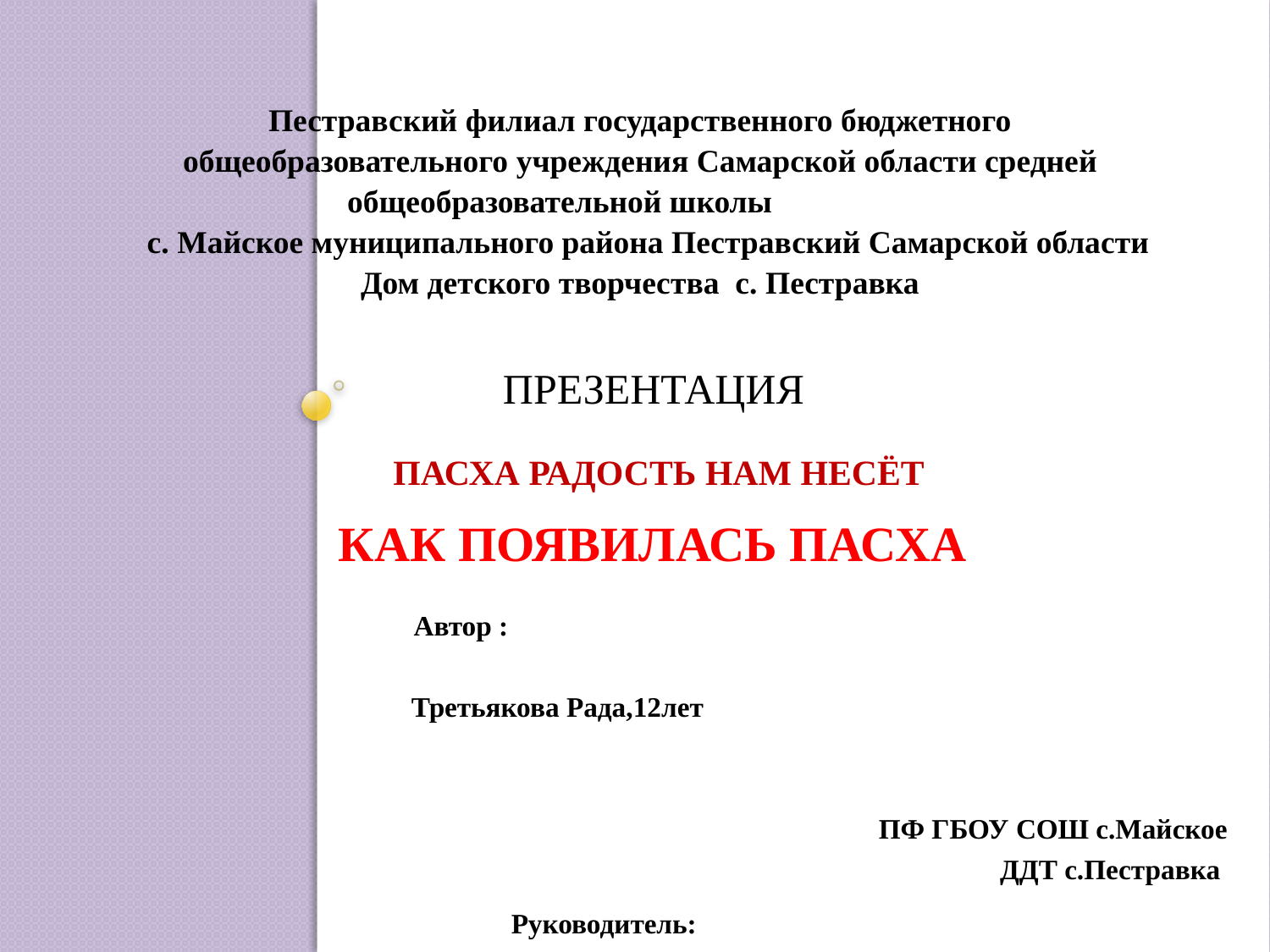

Пестравский филиал государственного бюджетного общеобразовательного учреждения Самарской области средней общеобразовательной школы
  с. Майское муниципального района Пестравский Самарской области
Дом детского творчества  с. Пестравка
# Презентация Пасха радость нам несёт Как появилась Пасха
Автор :                                                                                                                                                                                                                          Третьякова Рада,12лет                                                                                                                                                                                                                                                                                                                                                                                  ПФ ГБОУ СОШ с.Майское ДДТ с.Пестравка
              Руководитель:                                                                                                                                                                                     Васильченкова Оксана Александровна                                                                                                                                                педагог дополнительного образования                                                                                                                                    ПФ ГБОУ СОШ с.Майское ДДТ с.Пестравка